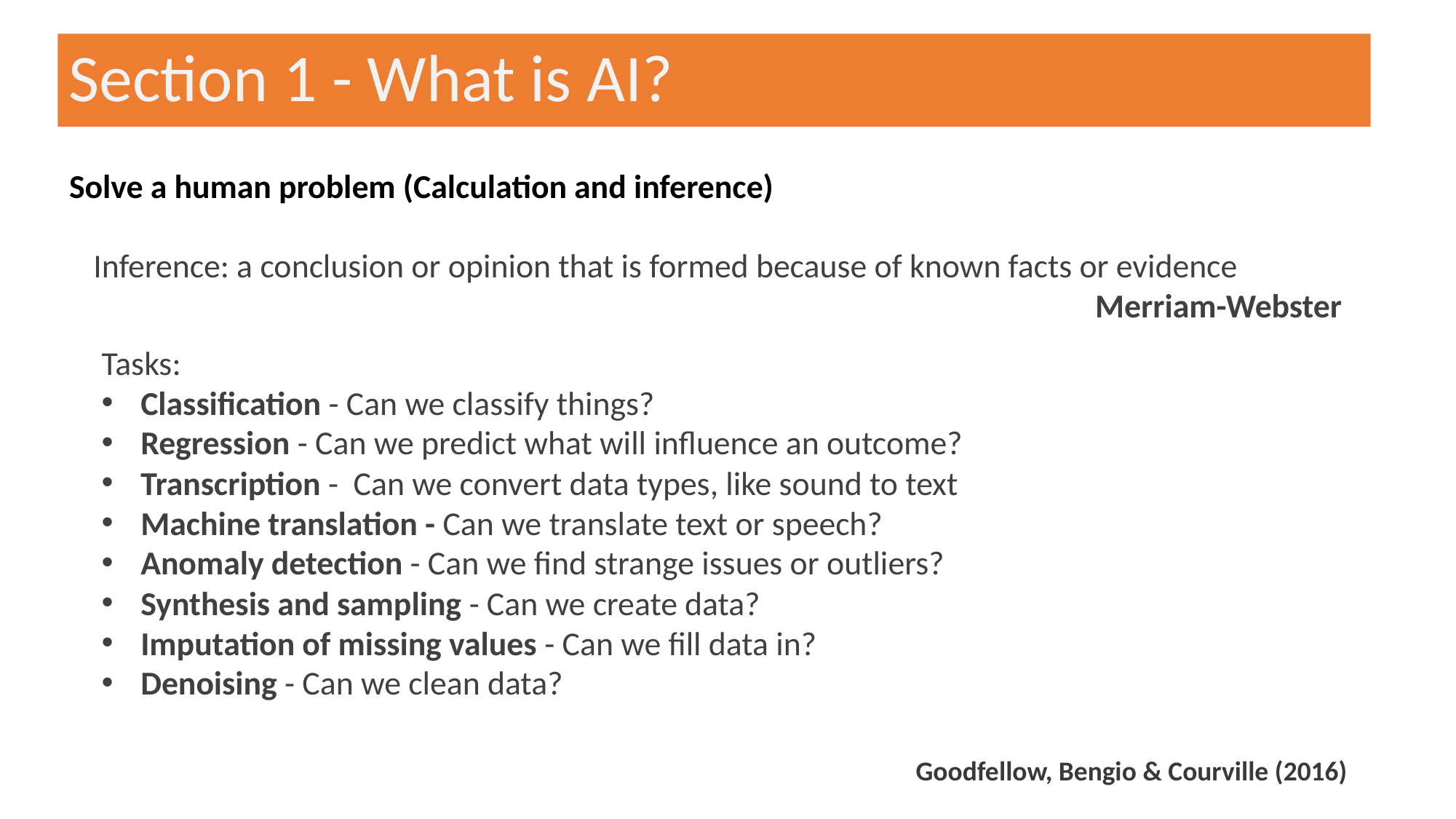

Section 1 - What is AI?
Solve a human problem (Calculation and inference)
Inference: a conclusion or opinion that is formed because of known facts or evidence
Merriam-Webster
Tasks:
Classification - Can we classify things?
Regression - Can we predict what will influence an outcome?
Transcription -  Can we convert data types, like sound to text
Machine translation - Can we translate text or speech?
Anomaly detection - Can we find strange issues or outliers?
Synthesis and sampling - Can we create data?
Imputation of missing values - Can we fill data in?
Denoising - Can we clean data?
Goodfellow, Bengio & Courville (2016)